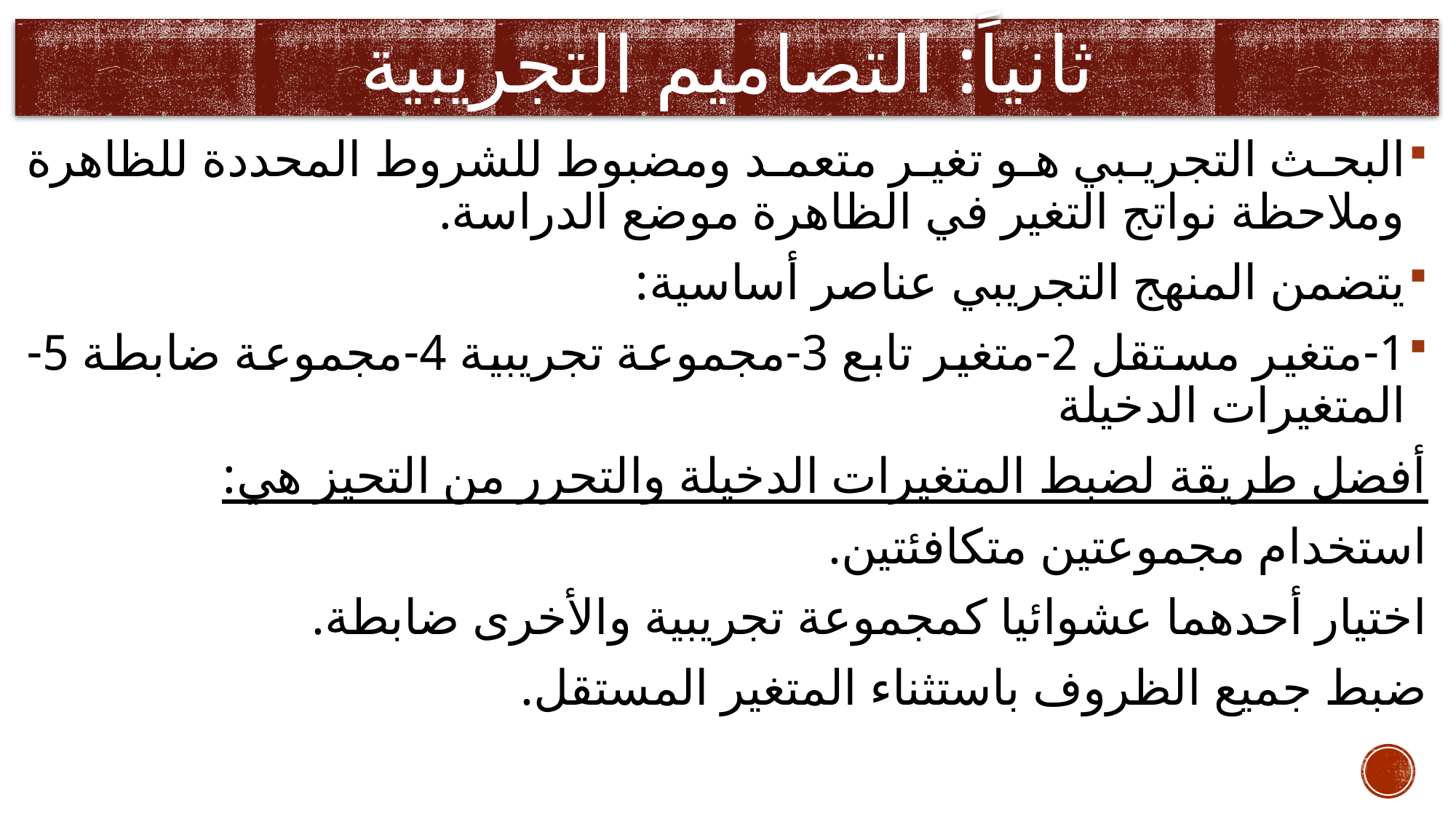

# ثانياً: التصاميم التجريبية
البحث التجريبي هو تغير متعمد ومضبوط للشروط المحددة للظاهرة وملاحظة نواتج التغير في الظاهرة موضع الدراسة.
يتضمن المنهج التجريبي عناصر أساسية:
1-متغير مستقل 2-متغير تابع 3-مجموعة تجريبية 4-مجموعة ضابطة 5-المتغيرات الدخيلة
أفضل طريقة لضبط المتغيرات الدخيلة والتحرر من التحيز هي:
استخدام مجموعتين متكافئتين.
اختيار أحدهما عشوائيا كمجموعة تجريبية والأخرى ضابطة.
ضبط جميع الظروف باستثناء المتغير المستقل.